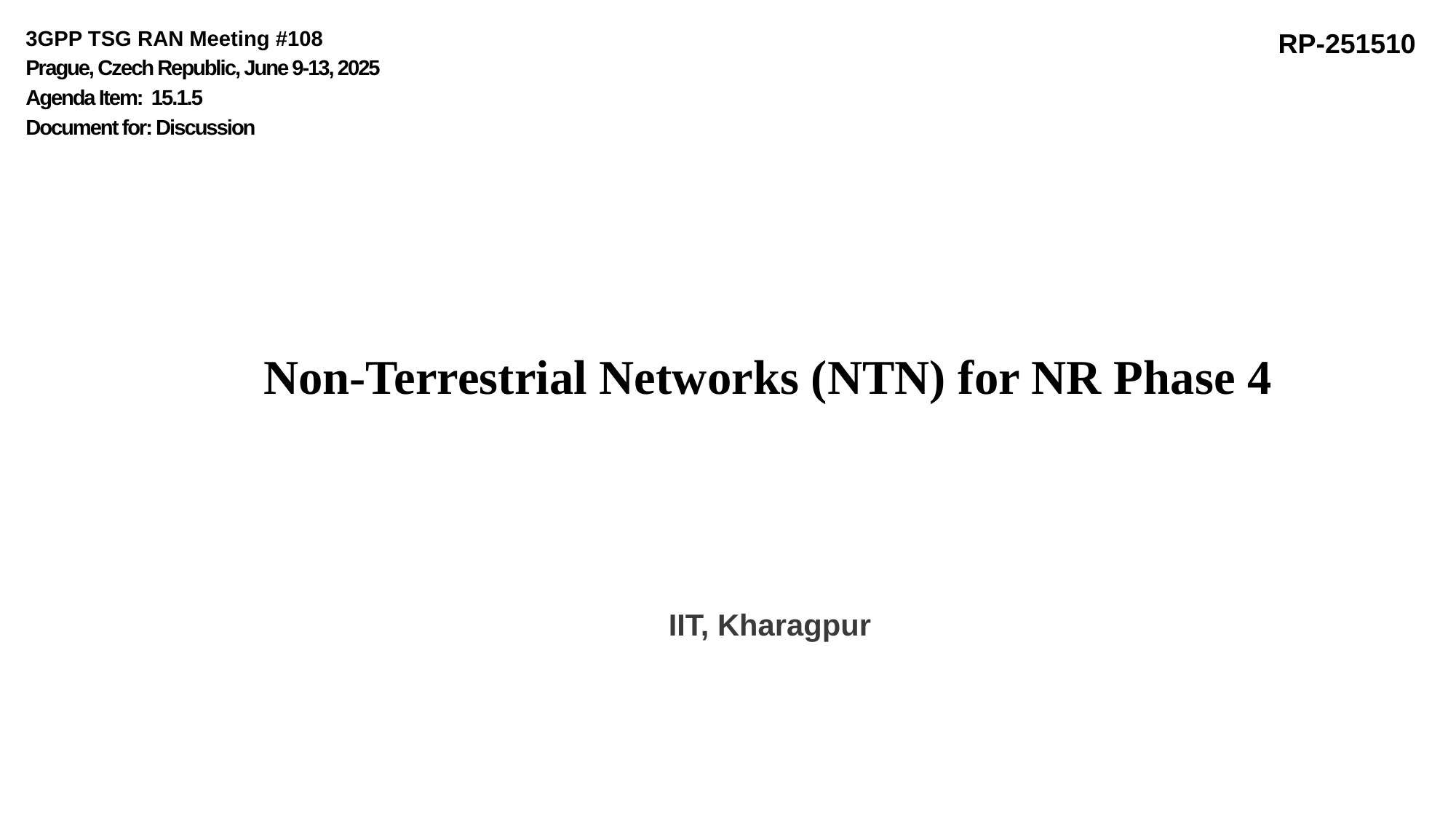

3GPP TSG RAN Meeting #108
Prague, Czech Republic, June 9-13, 2025
Agenda Item:  15.1.5
Document for: Discussion
RP-251510
Non-Terrestrial Networks (NTN) for NR Phase 4
IIT, Kharagpur